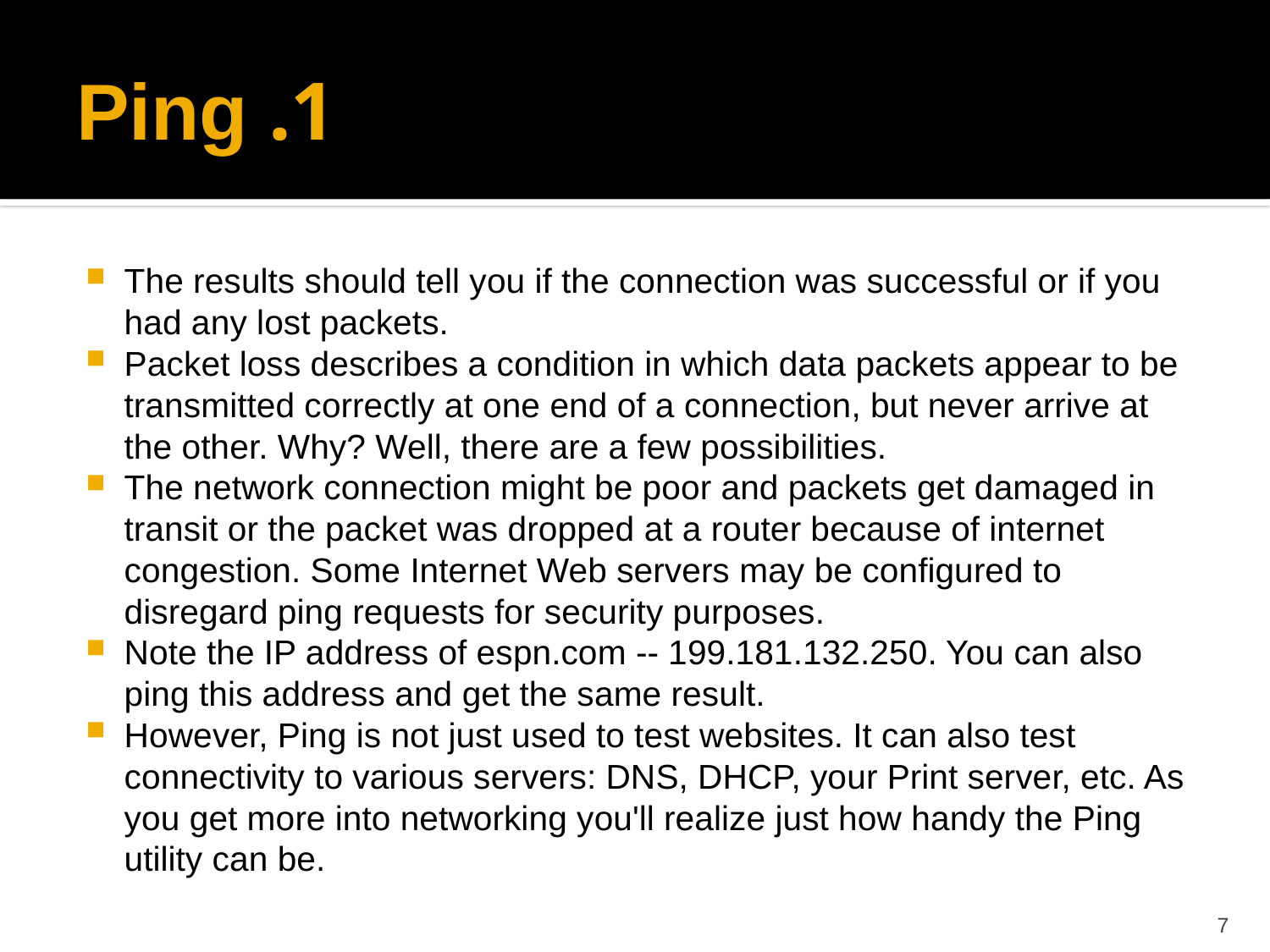

# 1. Ping
The results should tell you if the connection was successful or if you had any lost packets.
Packet loss describes a condition in which data packets appear to be transmitted correctly at one end of a connection, but never arrive at the other. Why? Well, there are a few possibilities.
The network connection might be poor and packets get damaged in transit or the packet was dropped at a router because of internet congestion. Some Internet Web servers may be configured to disregard ping requests for security purposes.
Note the IP address of espn.com -- 199.181.132.250. You can also ping this address and get the same result.
However, Ping is not just used to test websites. It can also test connectivity to various servers: DNS, DHCP, your Print server, etc. As you get more into networking you'll realize just how handy the Ping utility can be.

7